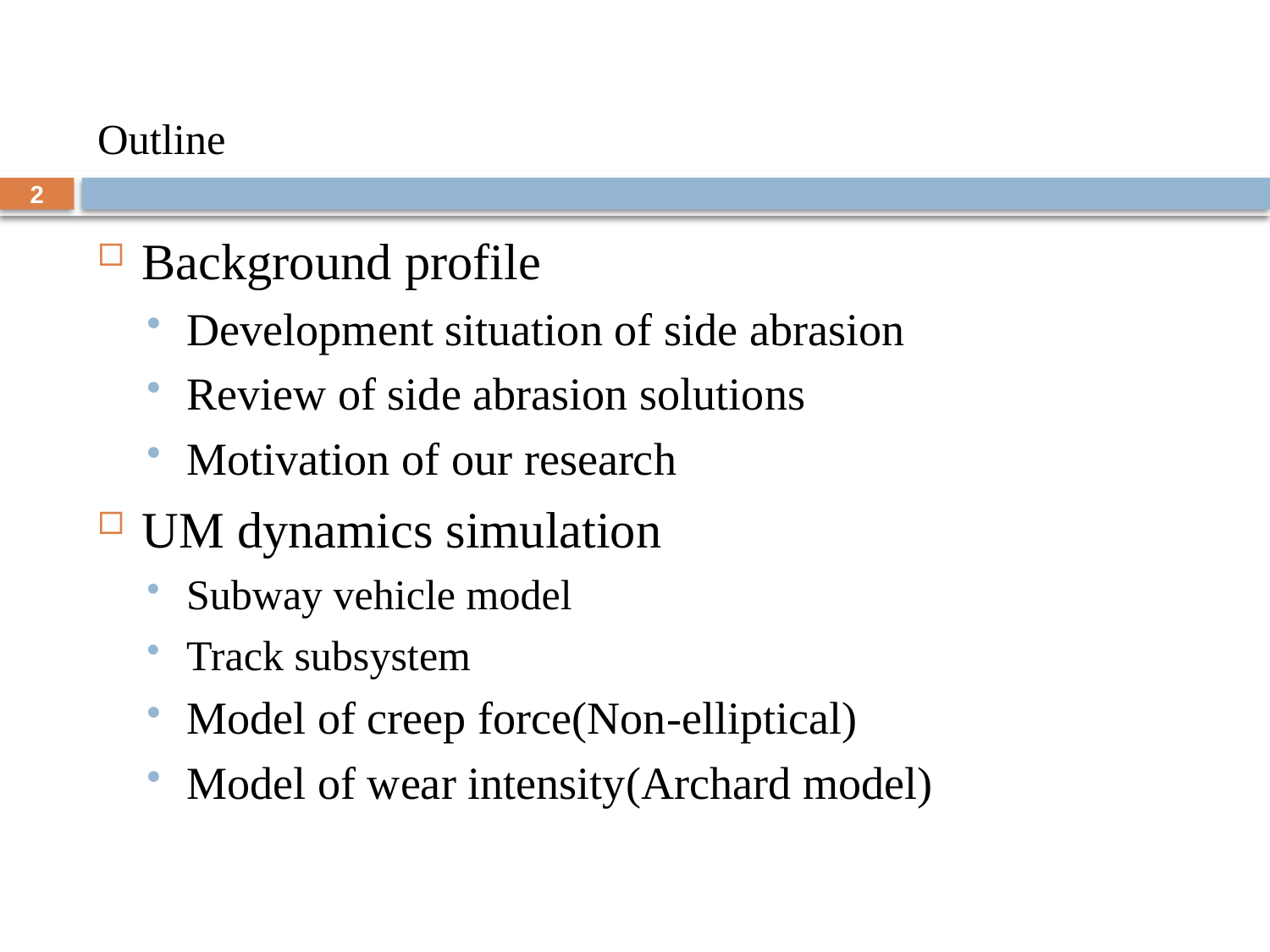

# Outline
2
Background profile
Development situation of side abrasion
Review of side abrasion solutions
Motivation of our research
UM dynamics simulation
Subway vehicle model
Track subsystem
Model of creep force(Non-elliptical)
Model of wear intensity(Archard model)